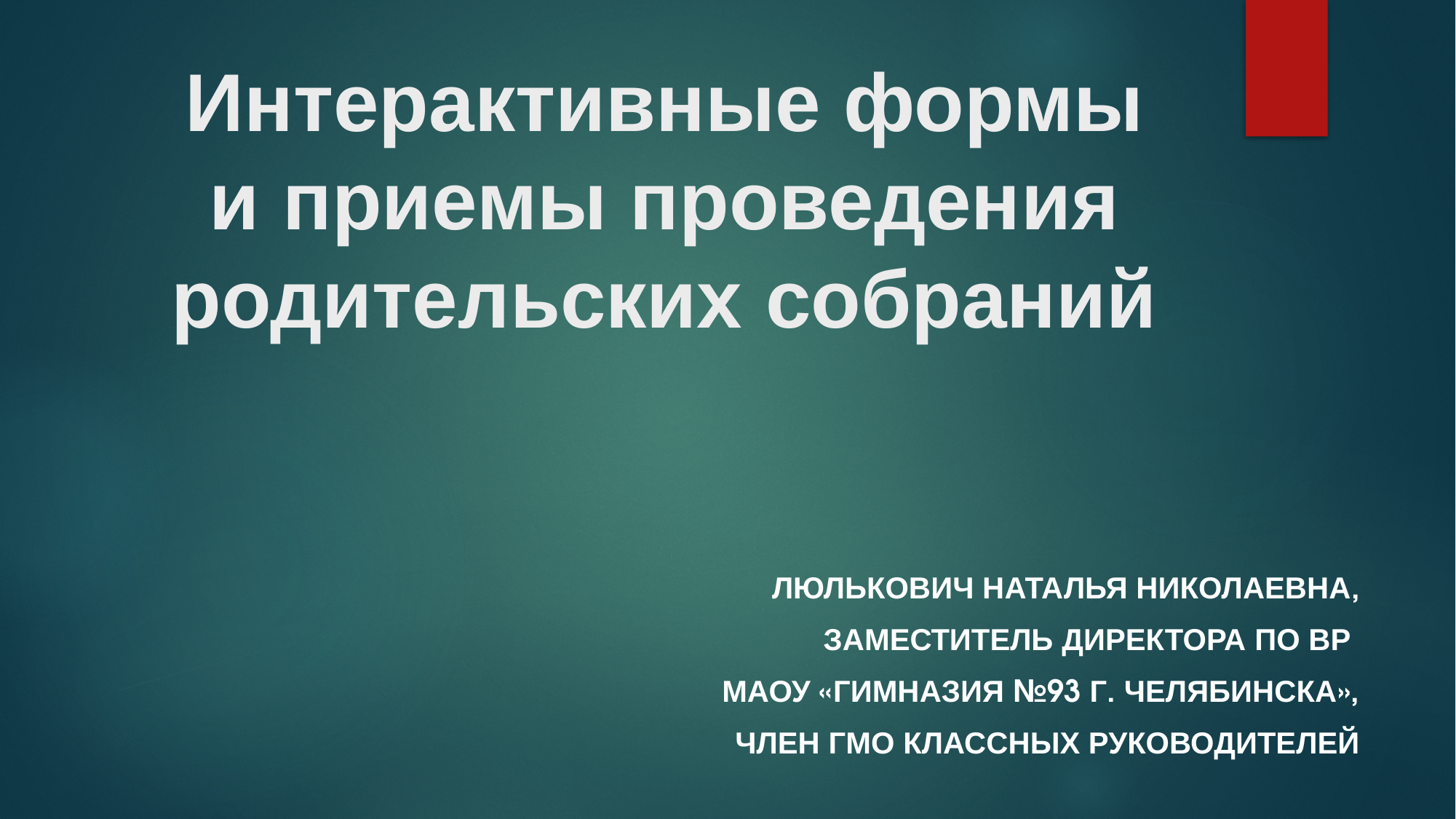

# Интерактивные формы и приемы проведения родительских собраний
Люлькович Наталья Николаевна,
Заместитель директора по ВР
МАОУ «Гимназия №93 г. Челябинска»,
Член ГМО классных руководителей